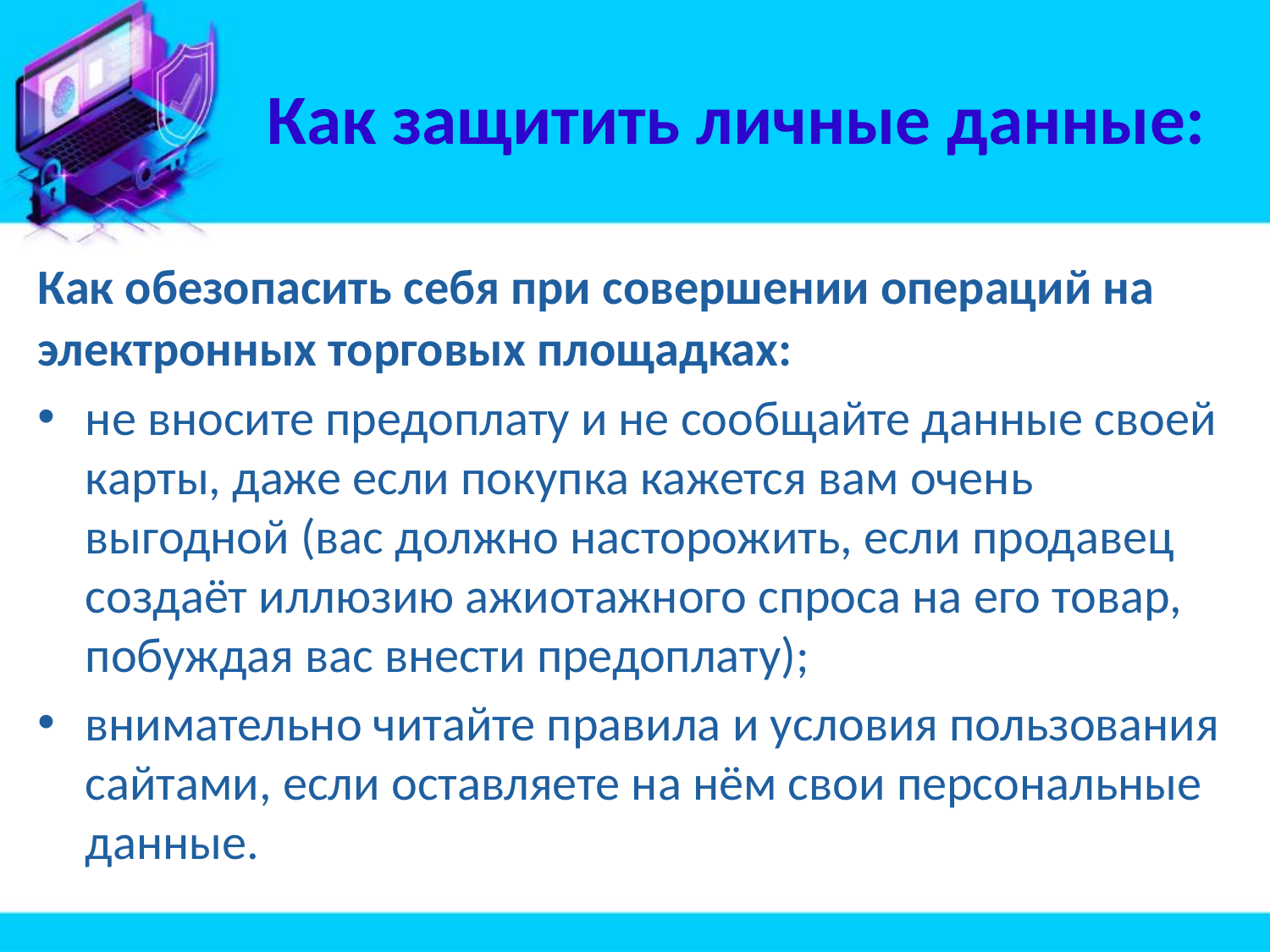

# Как защитить личные данные:
Как обезопасить себя при совершении операций на электронных торговых площадках:
не вносите предоплату и не сообщайте данные своей карты, даже если покупка кажется вам очень выгодной (вас должно насторожить, если продавец создаёт иллюзию ажиотажного спроса на его товар, побуждая вас внести предоплату);
внимательно читайте правила и условия пользования сайтами, если оставляете на нём свои персональные данные.